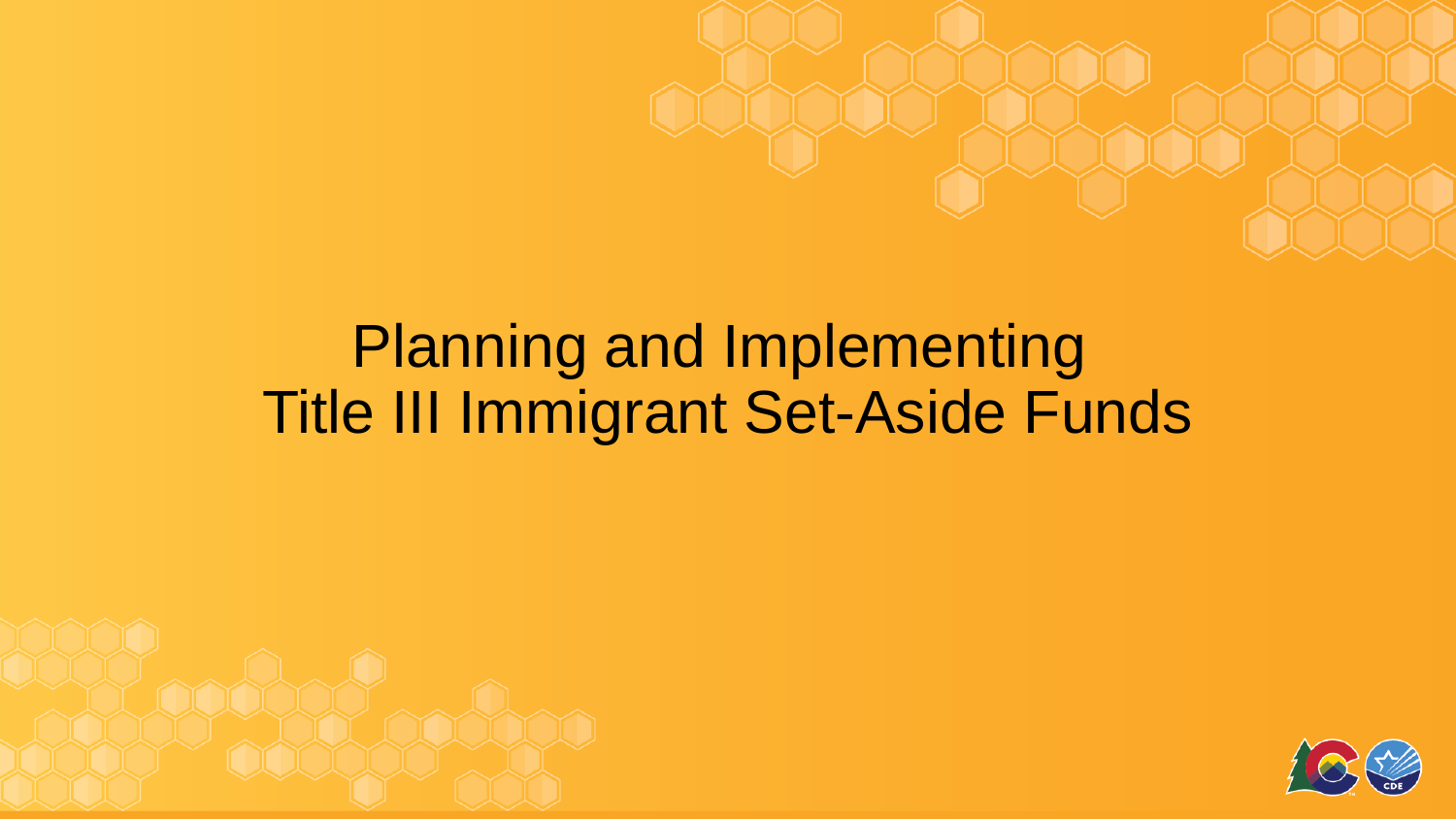

# Planning and Implementing
Title III Immigrant Set-Aside Funds